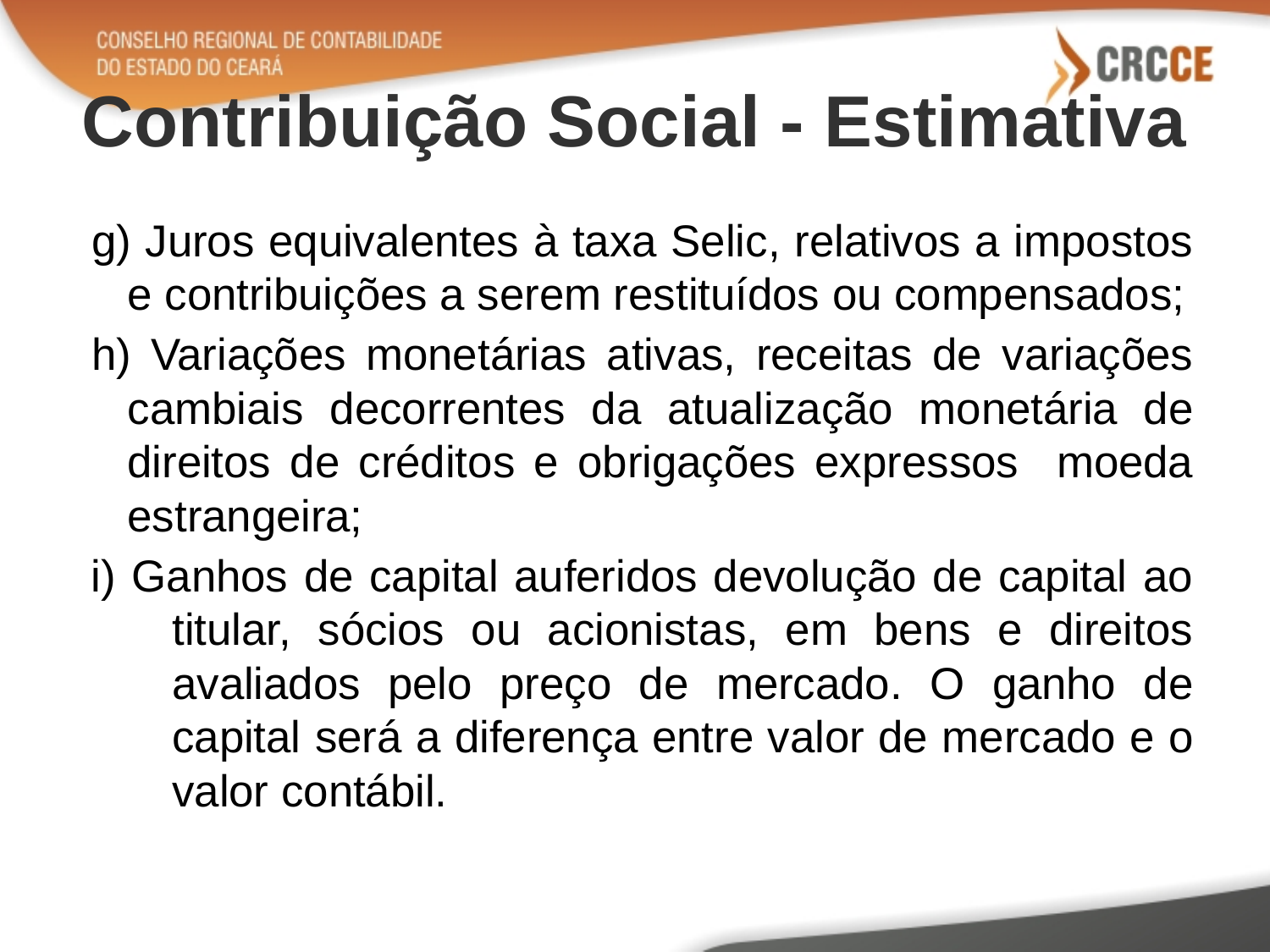

# Contribuição Social - Estimativa
g) Juros equivalentes à taxa Selic, relativos a impostos e contribuições a serem restituídos ou compensados;
h) Variações monetárias ativas, receitas de variações cambiais decorrentes da atualização monetária de direitos de créditos e obrigações expressos  moeda estrangeira;
i) Ganhos de capital auferidos devolução de capital ao titular, sócios ou acionistas, em bens e direitos avaliados pelo preço de mercado. O ganho de capital será a diferença entre valor de mercado e o valor contábil.